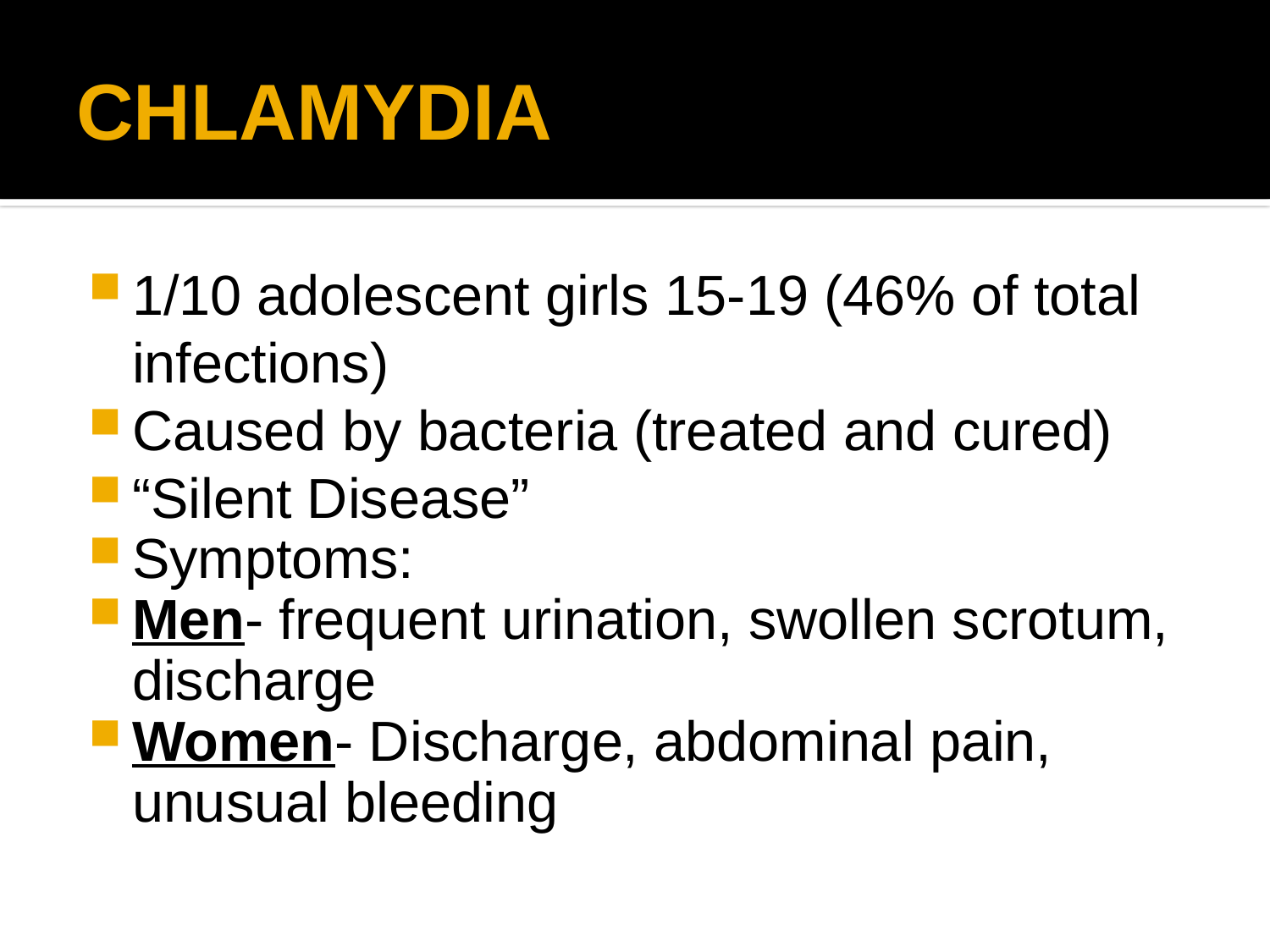

# CHLAMYDIA
1/10 adolescent girls 15-19 (46% of total infections)
Caused by bacteria (treated and cured)
“Silent Disease”
Symptoms:
Men- frequent urination, swollen scrotum, discharge
Women- Discharge, abdominal pain, unusual bleeding